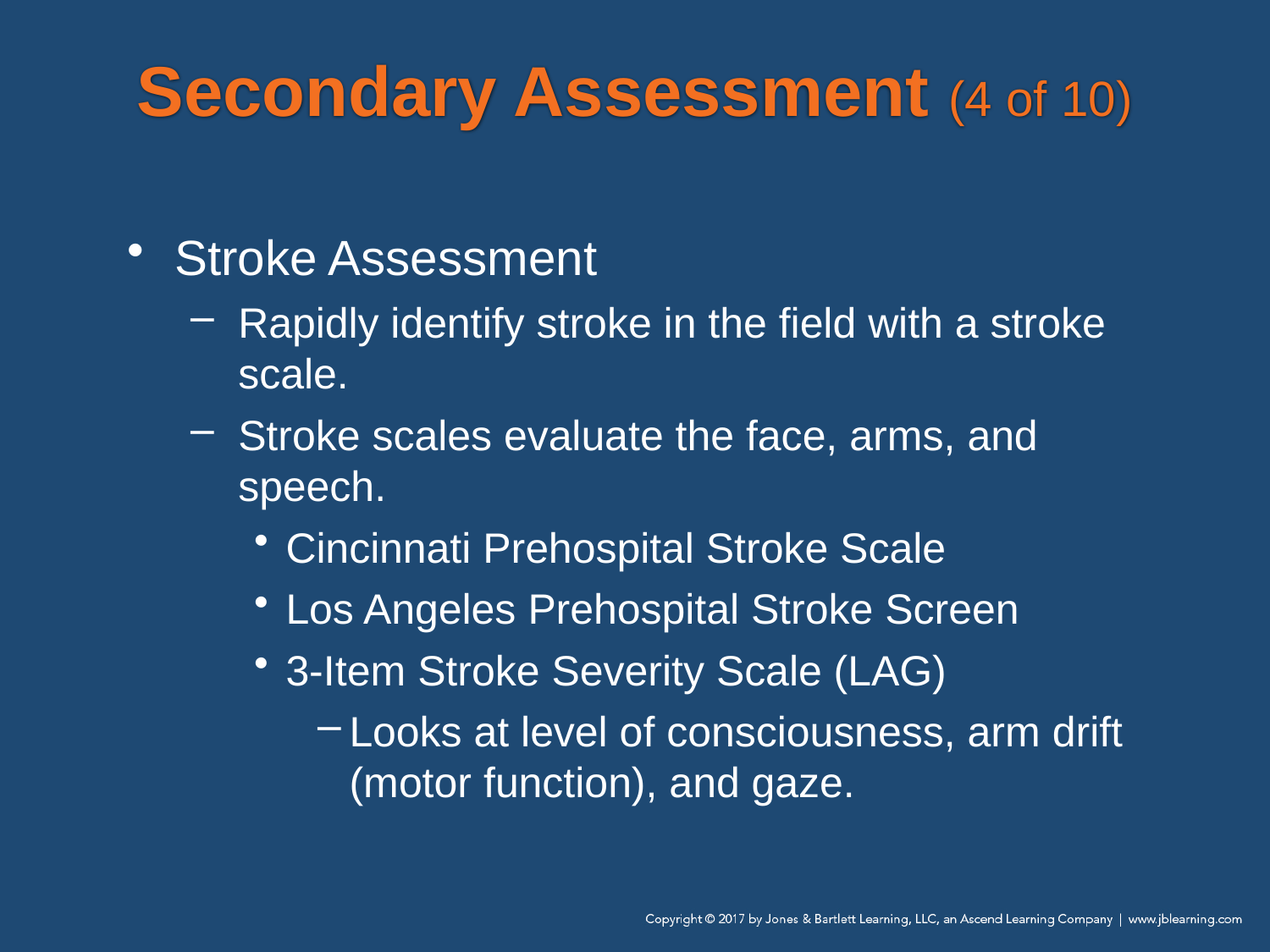

# Secondary Assessment (4 of 10)
Stroke Assessment
Rapidly identify stroke in the field with a stroke scale.
Stroke scales evaluate the face, arms, and speech.
Cincinnati Prehospital Stroke Scale
Los Angeles Prehospital Stroke Screen
3-Item Stroke Severity Scale (LAG)
Looks at level of consciousness, arm drift (motor function), and gaze.